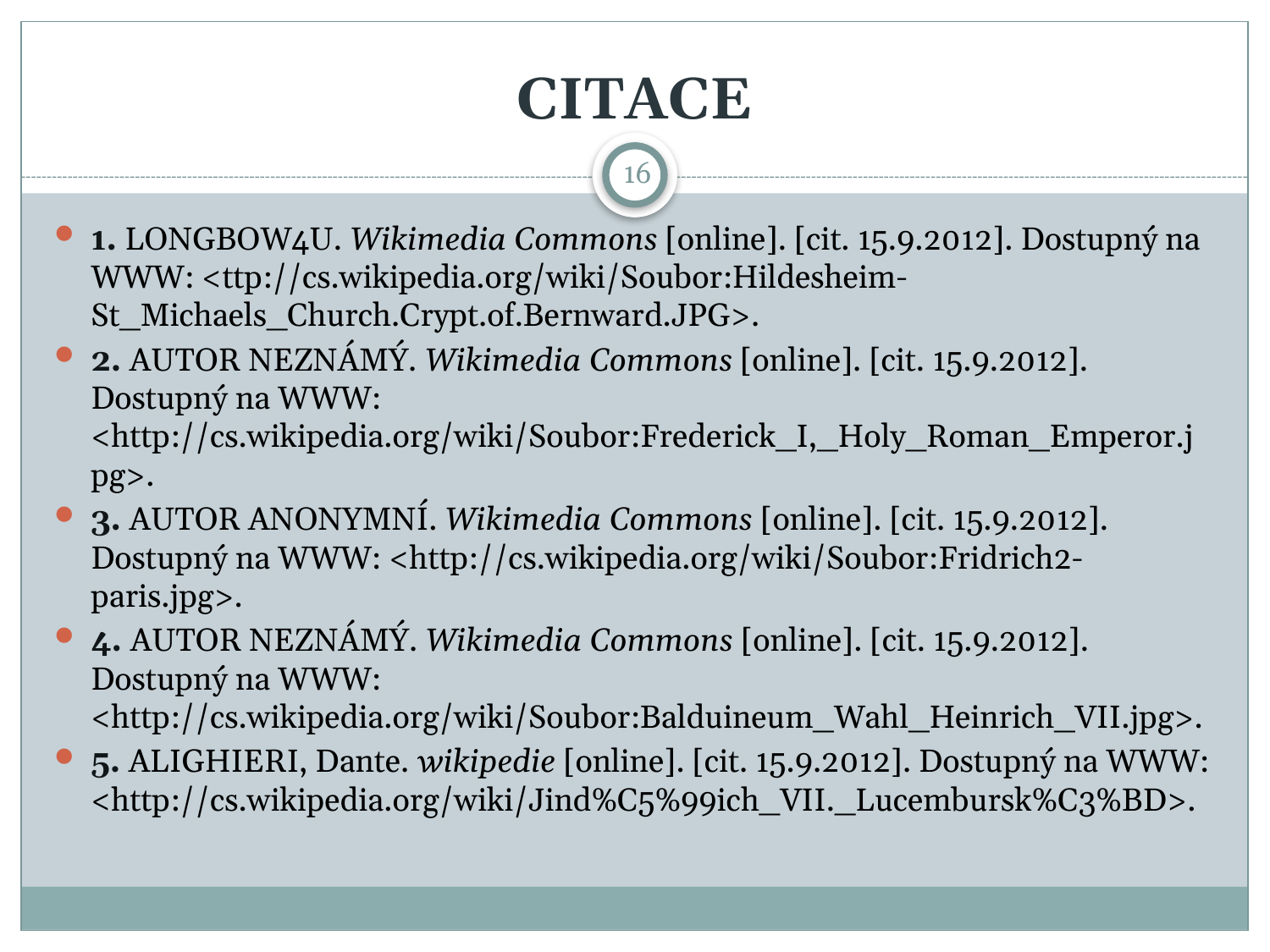

# CITACE
16
1. LONGBOW4U. Wikimedia Commons [online]. [cit. 15.9.2012]. Dostupný na WWW: <ttp://cs.wikipedia.org/wiki/Soubor:Hildesheim-St_Michaels_Church.Crypt.of.Bernward.JPG>.
2. AUTOR NEZNÁMÝ. Wikimedia Commons [online]. [cit. 15.9.2012]. Dostupný na WWW: <http://cs.wikipedia.org/wiki/Soubor:Frederick_I,_Holy_Roman_Emperor.jpg>.
3. AUTOR ANONYMNÍ. Wikimedia Commons [online]. [cit. 15.9.2012]. Dostupný na WWW: <http://cs.wikipedia.org/wiki/Soubor:Fridrich2-paris.jpg>.
4. AUTOR NEZNÁMÝ. Wikimedia Commons [online]. [cit. 15.9.2012]. Dostupný na WWW: <http://cs.wikipedia.org/wiki/Soubor:Balduineum_Wahl_Heinrich_VII.jpg>.
5. ALIGHIERI, Dante. wikipedie [online]. [cit. 15.9.2012]. Dostupný na WWW: <http://cs.wikipedia.org/wiki/Jind%C5%99ich_VII._Lucembursk%C3%BD>.